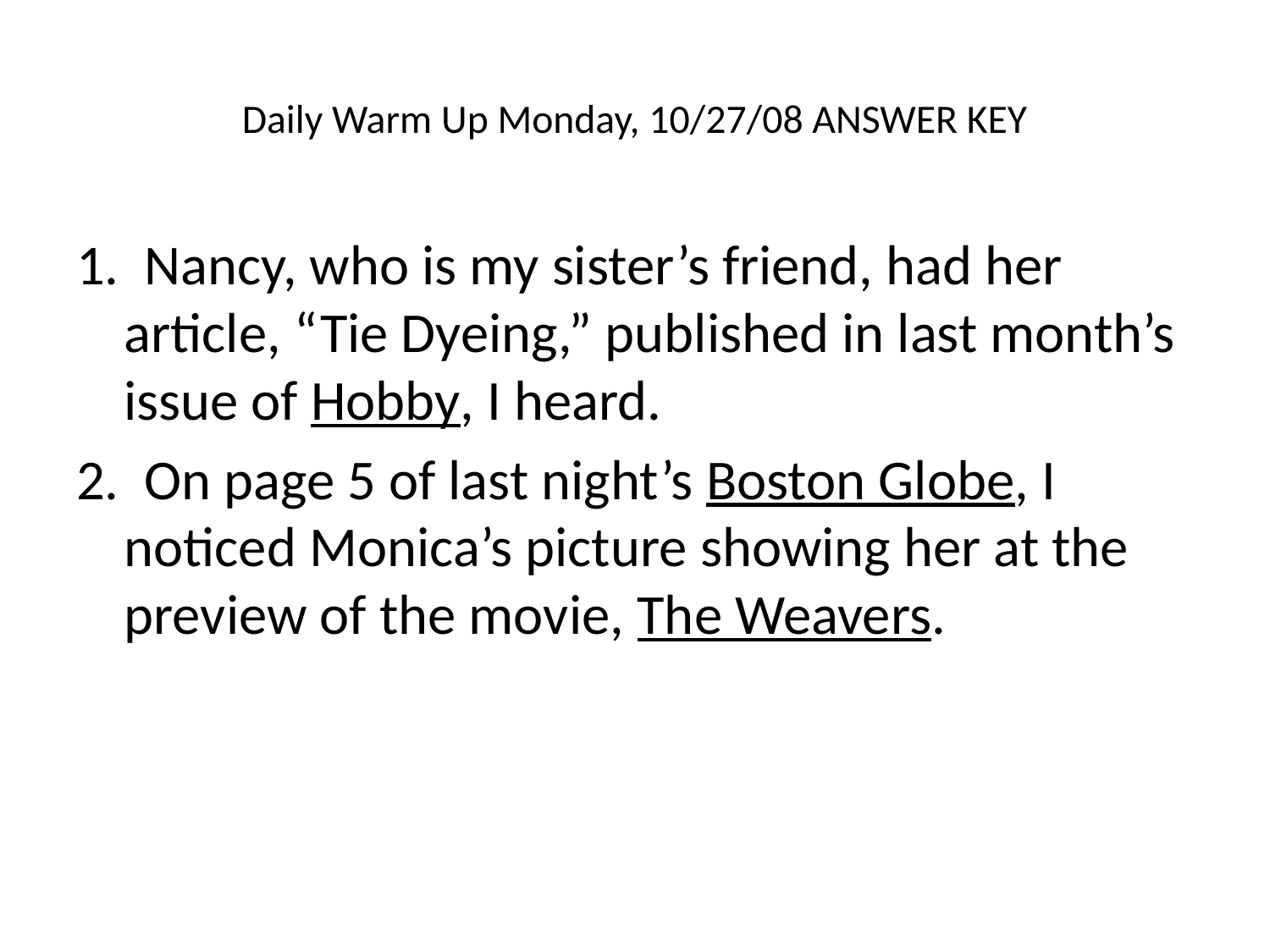

# Daily Warm Up Monday, 10/27/08 ANSWER KEY
1.  Nancy, who is my sister’s friend, had her article, “Tie Dyeing,” published in last month’s issue of Hobby, I heard.
2.  On page 5 of last night’s Boston Globe, I noticed Monica’s picture showing her at the preview of the movie, The Weavers.